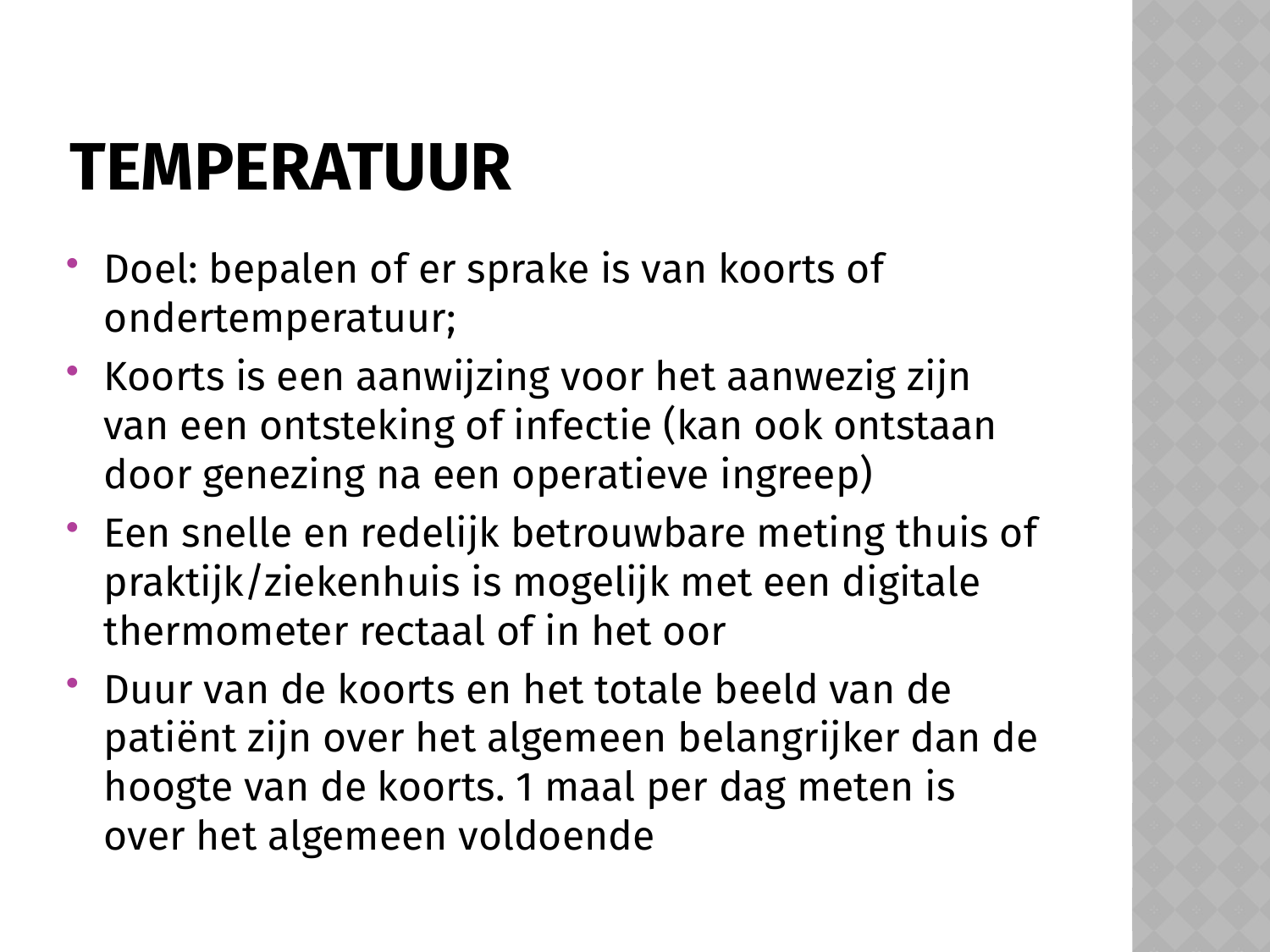

# Temperatuur

Doel: bepalen of er sprake is van koorts of ondertemperatuur;
Koorts is een aanwijzing voor het aanwezig zijn van een ontsteking of infectie (kan ook ontstaan door genezing na een operatieve ingreep)
Een snelle en redelijk betrouwbare meting thuis of praktijk/ziekenhuis is mogelijk met een digitale thermometer rectaal of in het oor
Duur van de koorts en het totale beeld van de patiënt zijn over het algemeen belangrijker dan de hoogte van de koorts. 1 maal per dag meten is over het algemeen voldoende